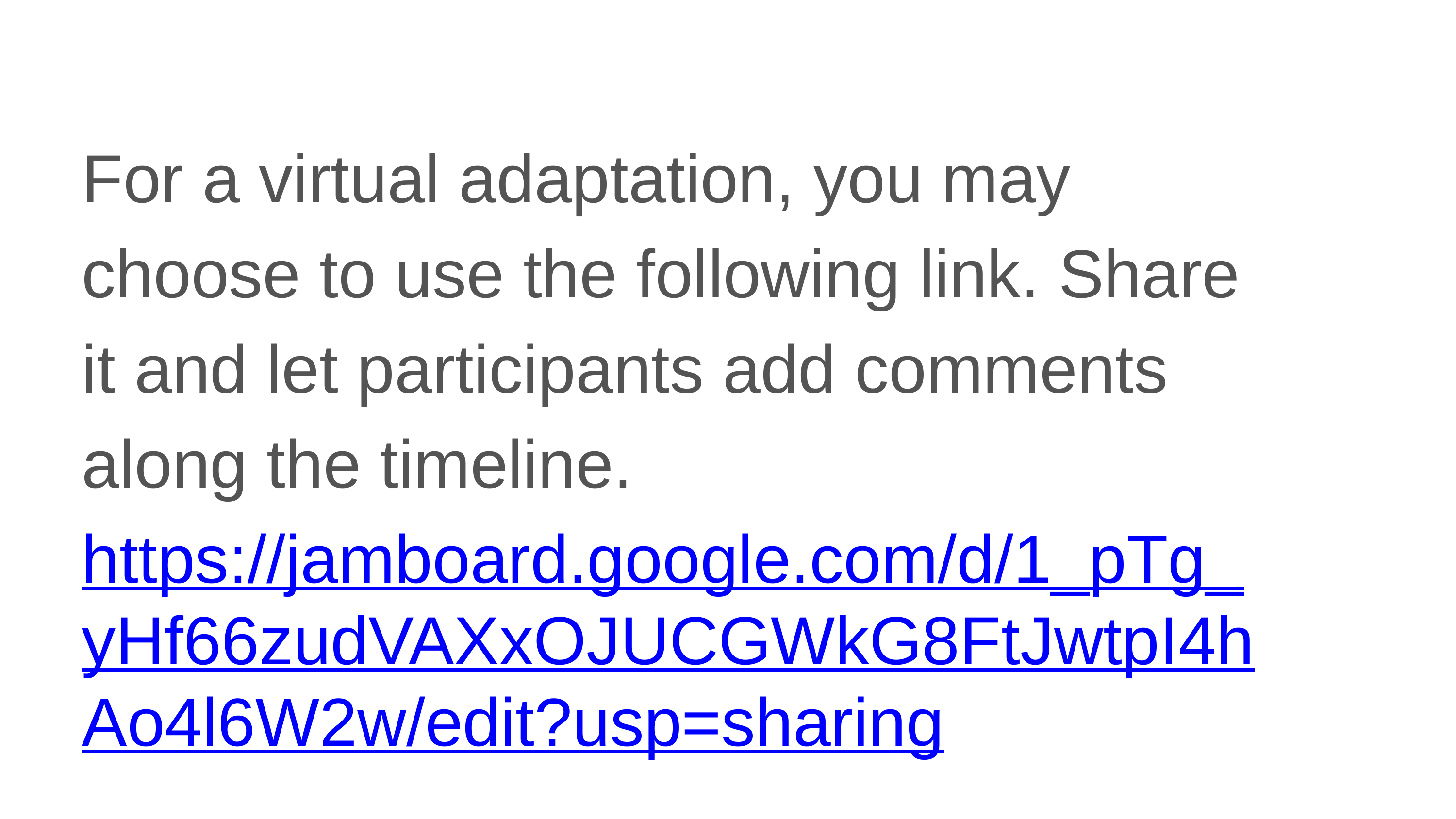

For a virtual adaptation, you may choose to use the following link. Share it and let participants add comments along the timeline.
https://jamboard.google.com/d/1_pTg_yHf66zudVAXxOJUCGWkG8FtJwtpI4hAo4l6W2w/edit?usp=sharing